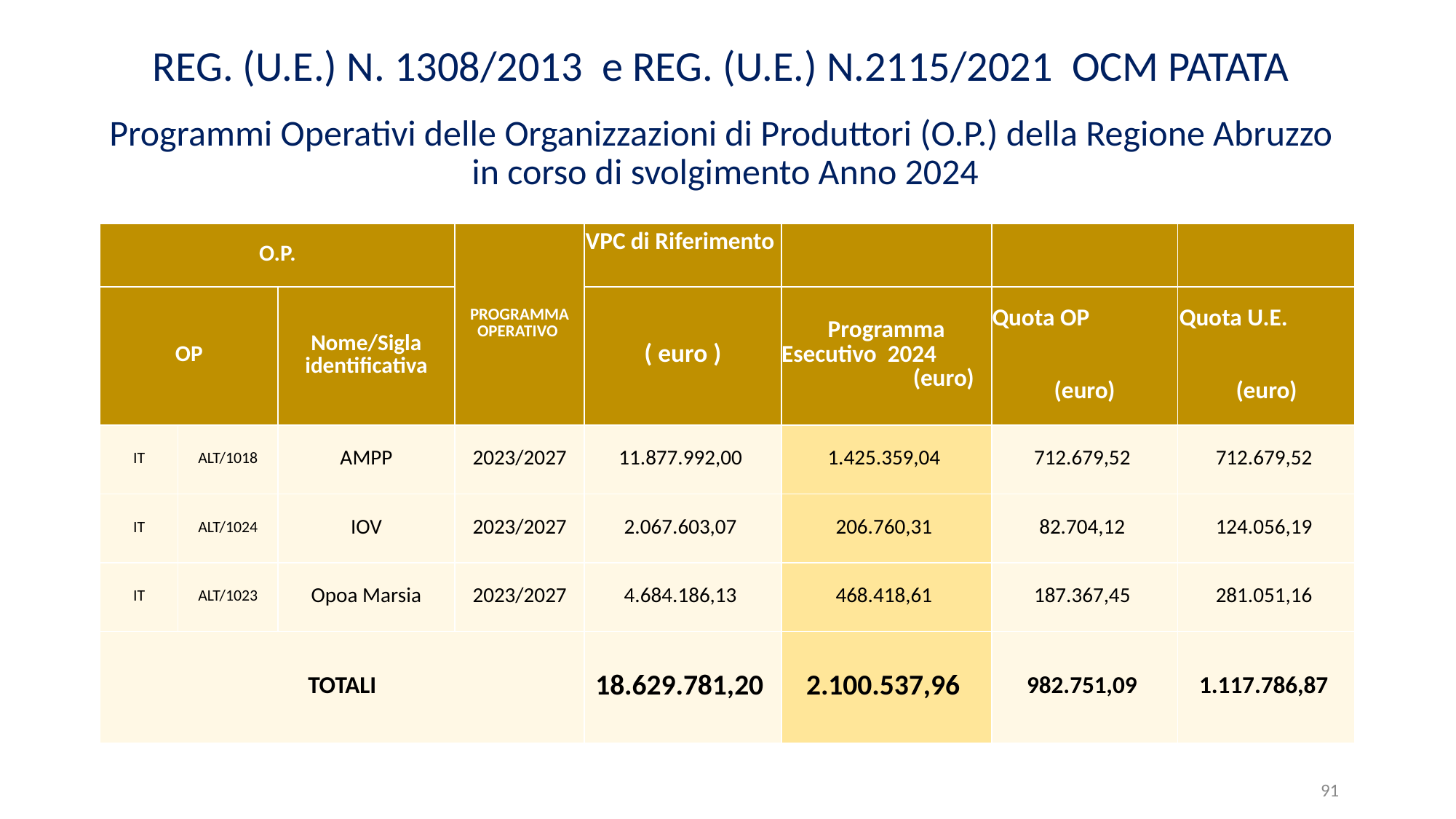

REG. (U.E.) N. 1308/2013  e REG. (U.E.) N.2115/2021  OCM PATATA
Programmi Operativi delle Organizzazioni di Produttori (O.P.) della Regione Abruzzo
 in corso di svolgimento Anno 2024
| O.P. |  |  | PROGRAMMA OPERATIVO | VPC di Riferimento |  |  |  |
| --- | --- | --- | --- | --- | --- | --- | --- |
| OP |  | Nome/Sigla identificativa |  | ( euro ) | Programma Esecutivo 2024 (euro) | Quota OP (euro) | Quota U.E. (euro) |
| IT | ALT/1018 | AMPP | 2023/2027 | 11.877.992,00 | 1.425.359,04 | 712.679,52 | 712.679,52 |
| IT | ALT/1024 | IOV | 2023/2027 | 2.067.603,07 | 206.760,31 | 82.704,12 | 124.056,19 |
| IT | ALT/1023 | Opoa Marsia | 2023/2027 | 4.684.186,13 | 468.418,61 | 187.367,45 | 281.051,16 |
| TOTALI |  |  |  | 18.629.781,20 | 2.100.537,96 | 982.751,09 | 1.117.786,87 |